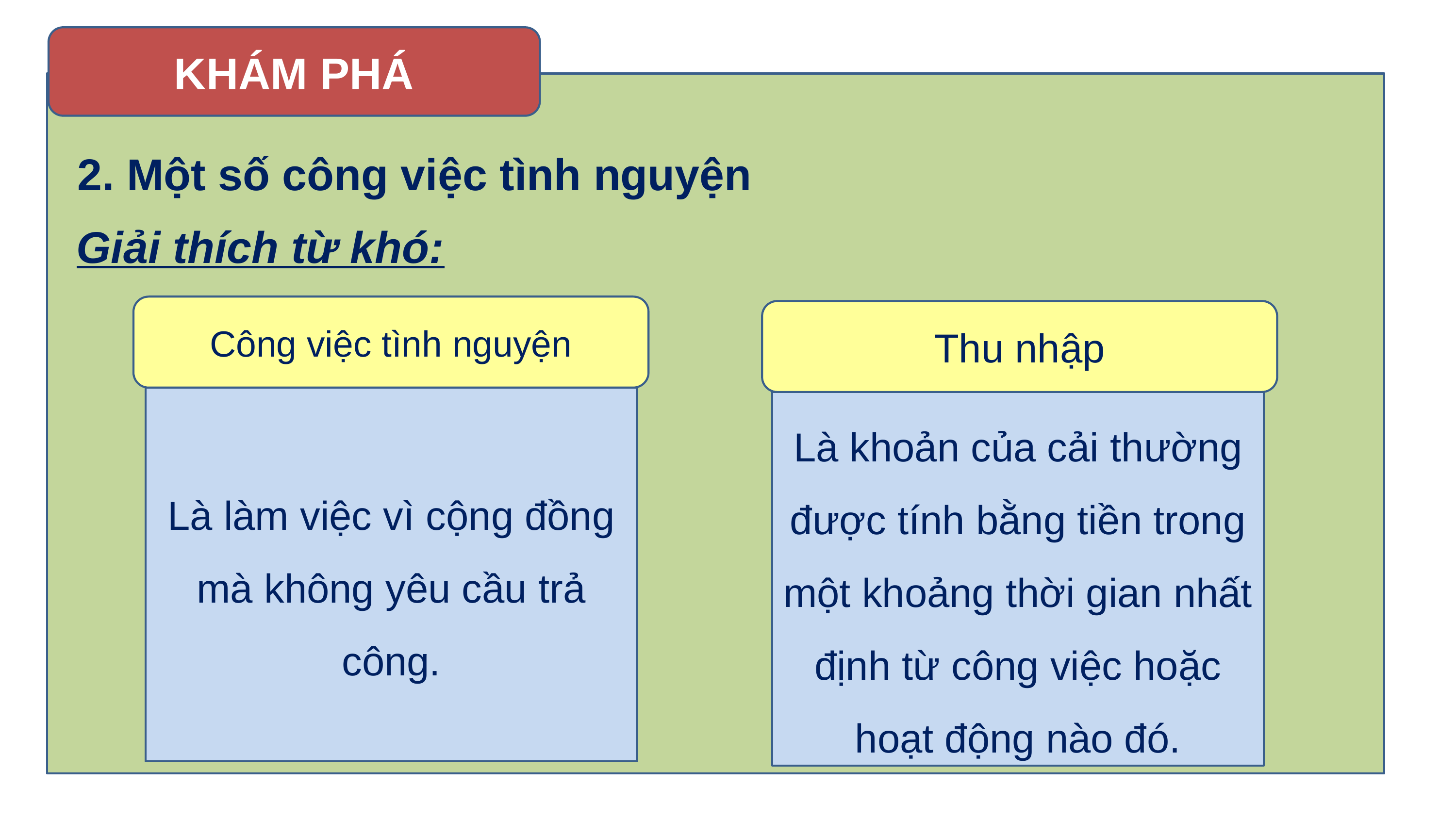

KHÁM PHÁ

2. Một số công việc tình nguyện
Giải thích từ khó:
Công việc tình nguyện
Thu nhập
Là làm việc vì cộng đồng mà không yêu cầu trả công.
Là khoản của cải thường được tính bằng tiền trong một khoảng thời gian nhất định từ công việc hoặc hoạt động nào đó.